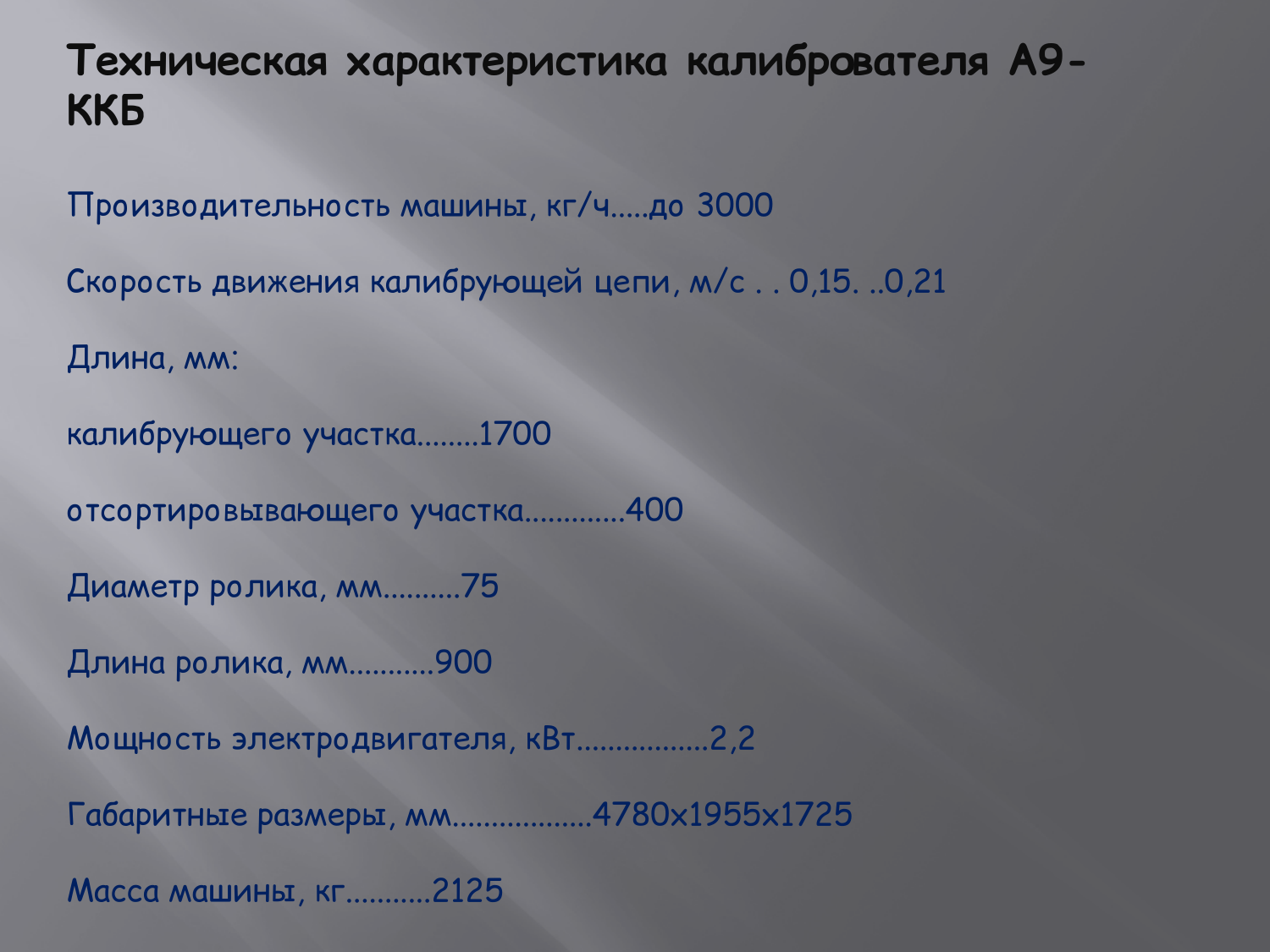

Техническая характеристика калибрователя А9-ККБ

Производительность машины, кг/ч.....до 3000

Скорость движения калибрующей цепи, м/с . . 0,15. ..0,21

Длина, мм:

калибрующего участка........1700

отсортировывающего участка.............400

Диаметр ролика, мм..........75

Длина ролика, мм...........900

Мощность электродвигателя, кВт.................2,2

Габаритные размеры, мм..................4780x1955x1725

Масса машины, кг...........2125